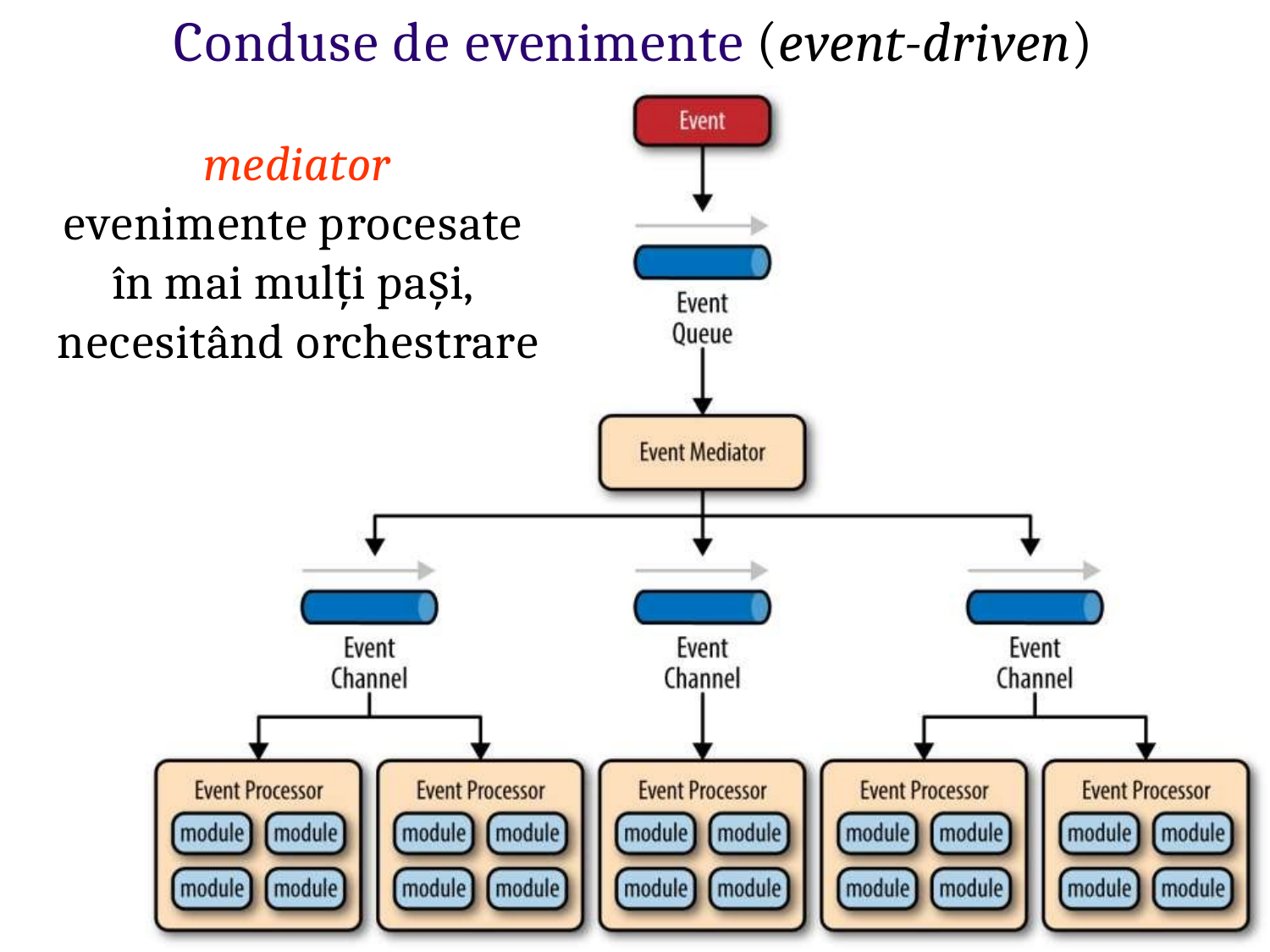

# Conduse de evenimente (event-driven)

mediator
evenimente procesate  în mai mulți pași,  necesitând orchestrare